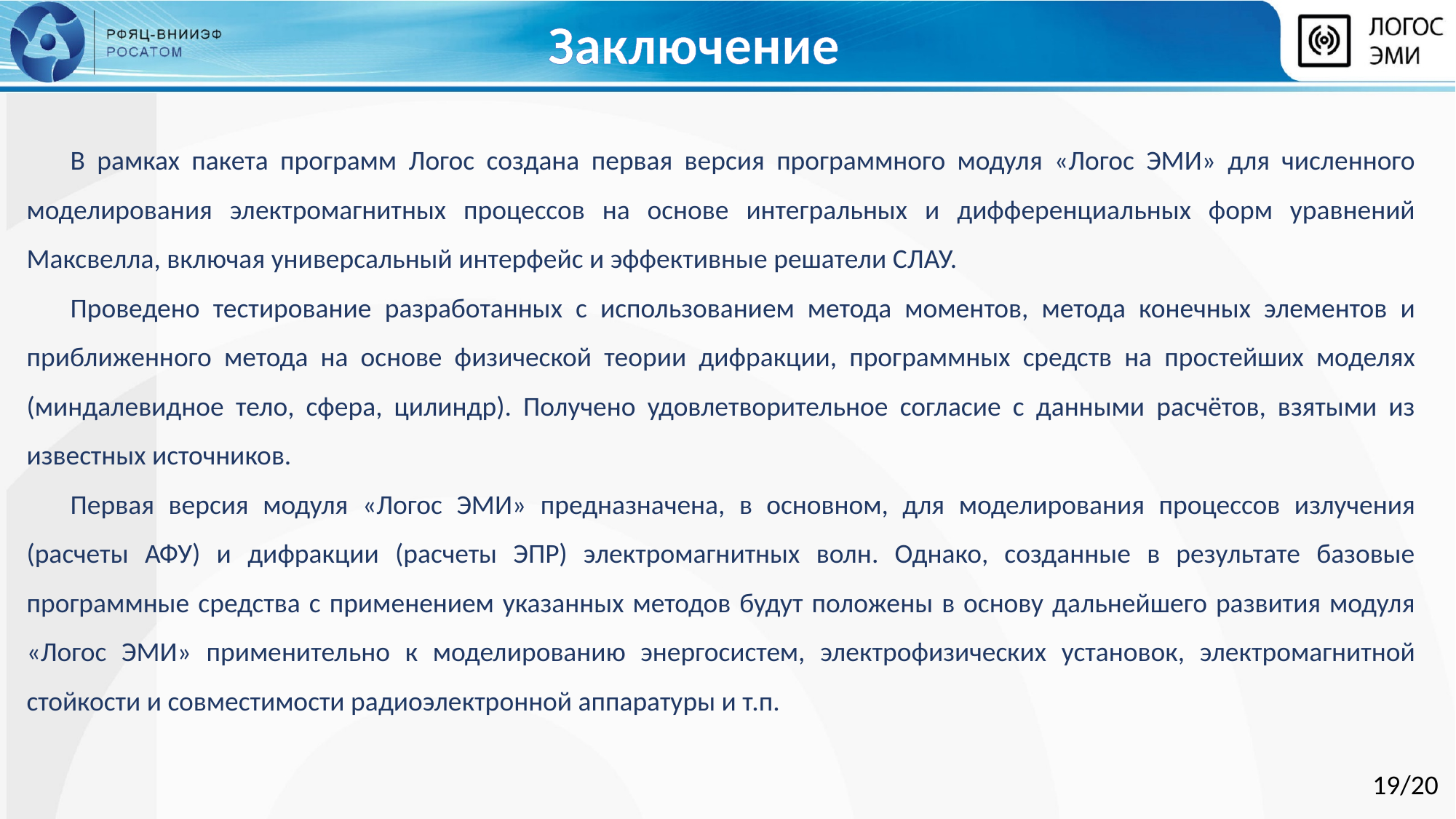

Заключение
В рамках пакета программ Логос создана первая версия программного модуля «Логос ЭМИ» для численного моделирования электромагнитных процессов на основе интегральных и дифференциальных форм уравнений Максвелла, включая универсальный интерфейс и эффективные решатели СЛАУ.
Проведено тестирование разработанных с использованием метода моментов, метода конечных элементов и приближенного метода на основе физической теории дифракции, программных средств на простейших моделях (миндалевидное тело, сфера, цилиндр). Получено удовлетворительное согласие с данными расчётов, взятыми из известных источников.
Первая версия модуля «Логос ЭМИ» предназначена, в основном, для моделирования процессов излучения (расчеты АФУ) и дифракции (расчеты ЭПР) электромагнитных волн. Однако, созданные в результате базовые программные средства с применением указанных методов будут положены в основу дальнейшего развития модуля «Логос ЭМИ» применительно к моделированию энергосистем, электрофизических установок, электромагнитной стойкости и совместимости радиоэлектронной аппаратуры и т.п.
19/20